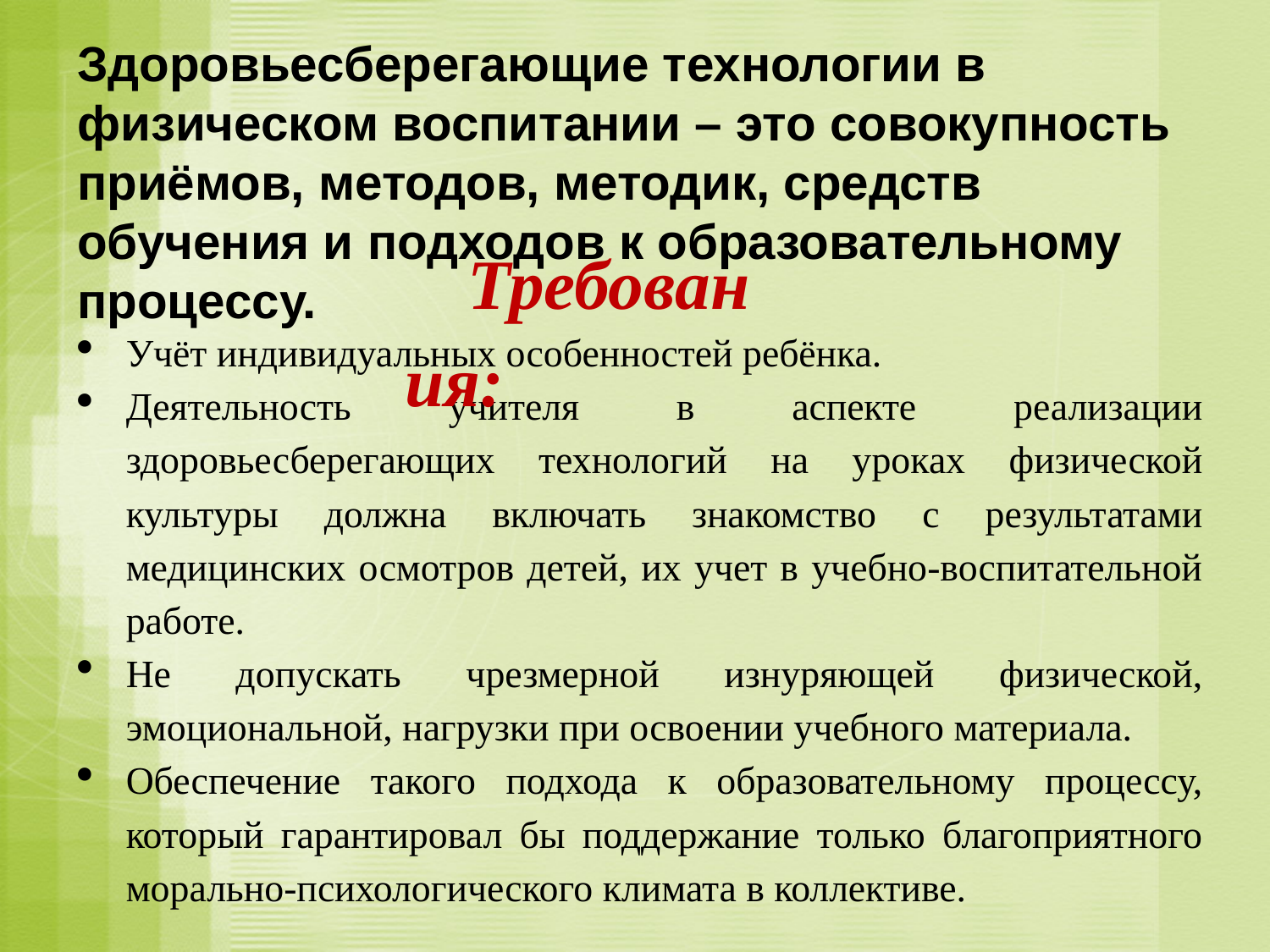

Здоровьесберегающие технологии в физическом воспитании – это совокупность приёмов, методов, методик, средств обучения и подходов к образовательному процессу.
Требования:
Учёт индивидуальных особенностей ребёнка.
Деятельность учителя в аспекте реализации здоровьесберегающих технологий на уроках физической культуры должна включать знакомство с результатами медицинских осмотров детей, их учет в учебно-воспитательной работе.
Не допускать чрезмерной изнуряющей физической, эмоциональной, нагрузки при освоении учебного материала.
Обеспечение такого подхода к образовательному процессу, который гарантировал бы поддержание только благоприятного морально-психологического климата в коллективе.